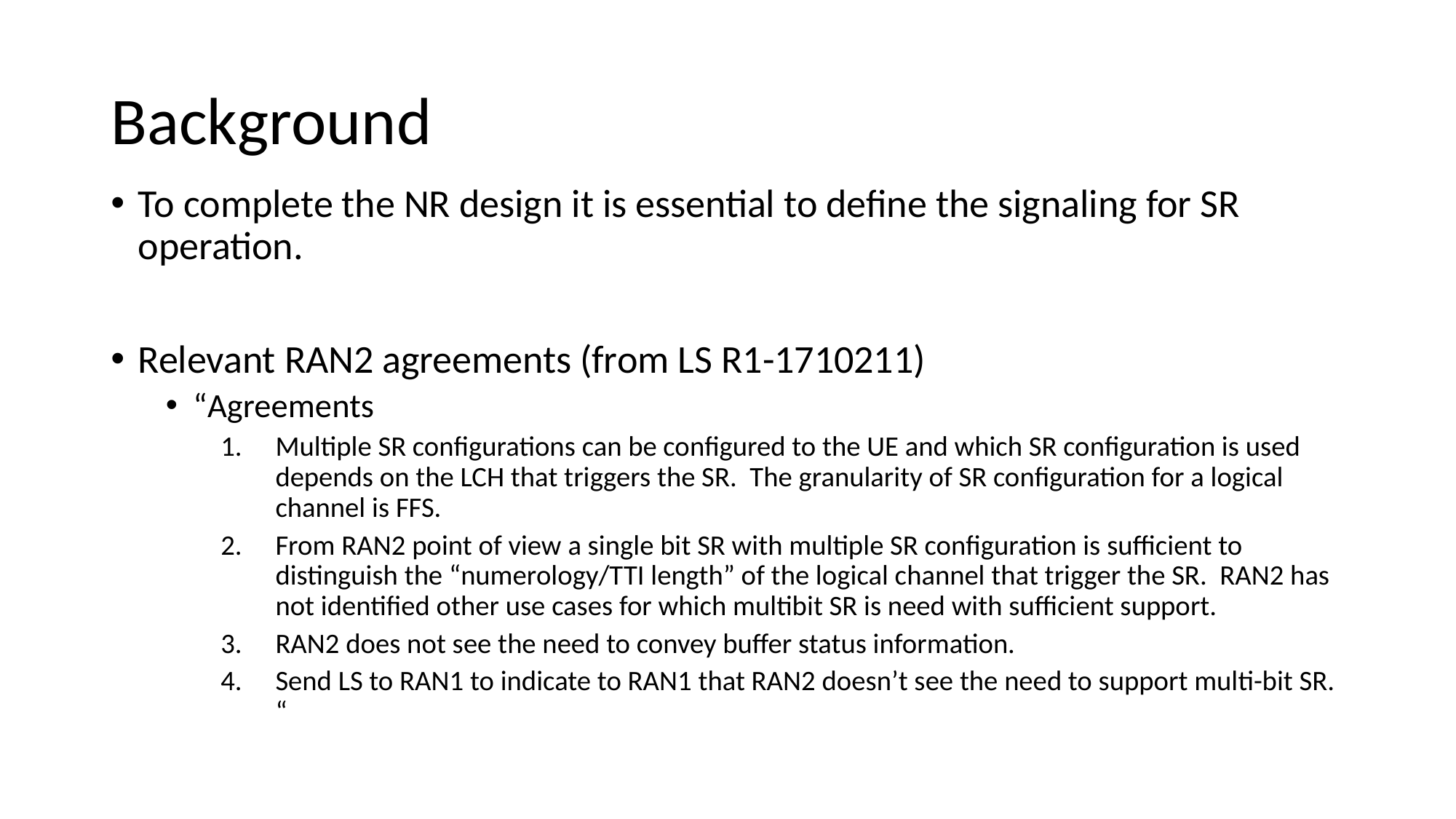

# Background
To complete the NR design it is essential to define the signaling for SR operation.

Relevant RAN2 agreements (from LS R1-1710211)
“Agreements
Multiple SR configurations can be configured to the UE and which SR configuration is used depends on the LCH that triggers the SR.  The granularity of SR configuration for a logical channel is FFS.
From RAN2 point of view a single bit SR with multiple SR configuration is sufficient to distinguish the “numerology/TTI length” of the logical channel that trigger the SR.  RAN2 has not identified other use cases for which multibit SR is need with sufficient support.
RAN2 does not see the need to convey buffer status information.
Send LS to RAN1 to indicate to RAN1 that RAN2 doesn’t see the need to support multi-bit SR. “